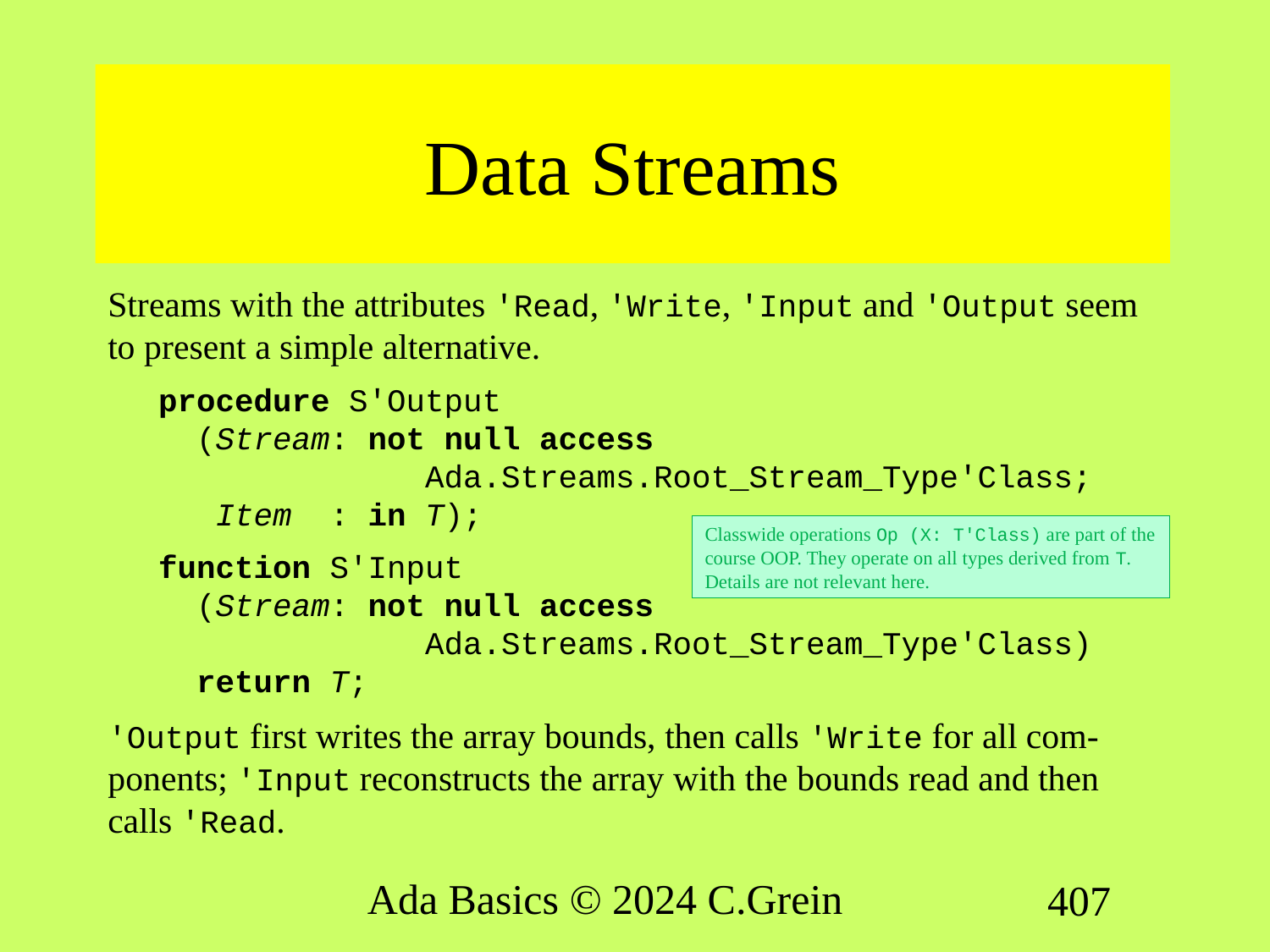

# Data Streams
Streams with the attributes 'Read, 'Write, 'Input and 'Output seem to present a simple alternative.
procedure S'Output
  (Stream: not null access
              Ada.Streams.Root_Stream_Type'Class;
   Item  : in T);
function S'Input
  (Stream: not null access
              Ada.Streams.Root_Stream_Type'Class)
  return T;
'Output first writes the array bounds, then calls 'Write for all com-ponents; 'Input reconstructs the array with the bounds read and then calls 'Read.
Classwide operations Op (X: T'Class) are part of the course OOP. They operate on all types derived from T. Details are not relevant here.
Ada Basics © 2024 C.Grein
407